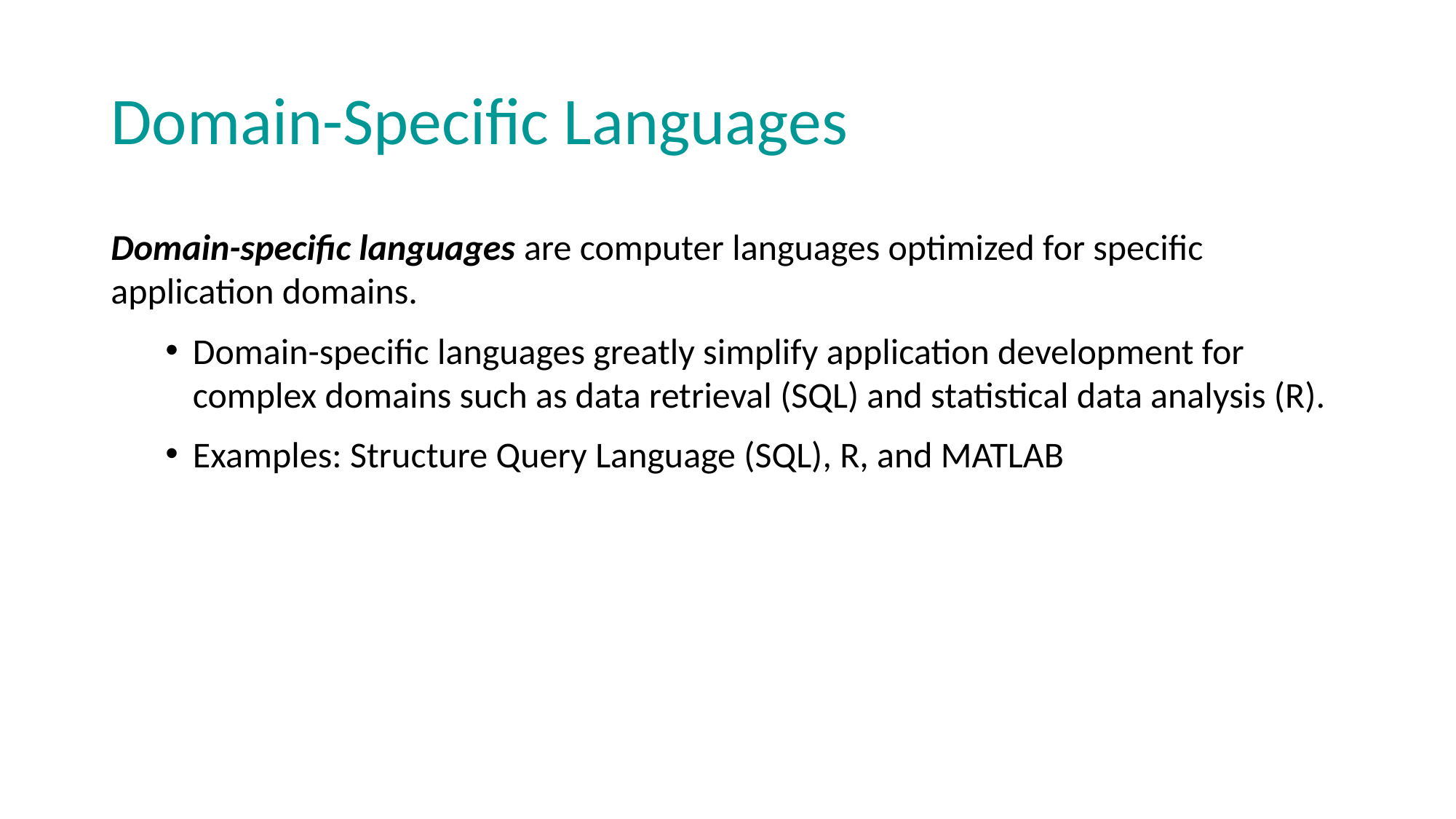

# Domain-Specific Languages
Domain-specific languages are computer languages optimized for specific application domains.
Domain-specific languages greatly simplify application development for complex domains such as data retrieval (SQL) and statistical data analysis (R).
Examples: Structure Query Language (SQL), R, and MATLAB